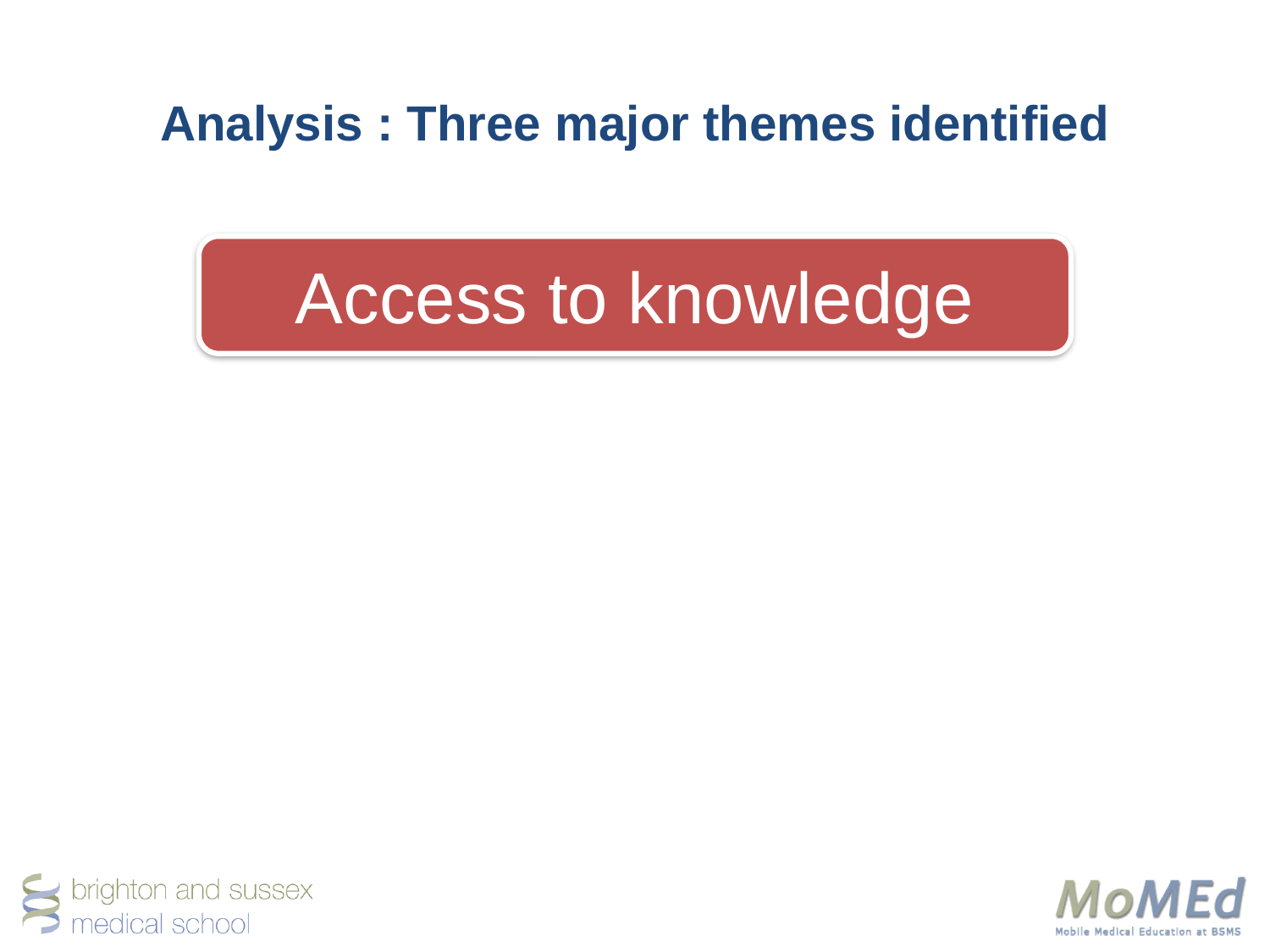

# Analysis : Three major themes identified

Access to knowledge